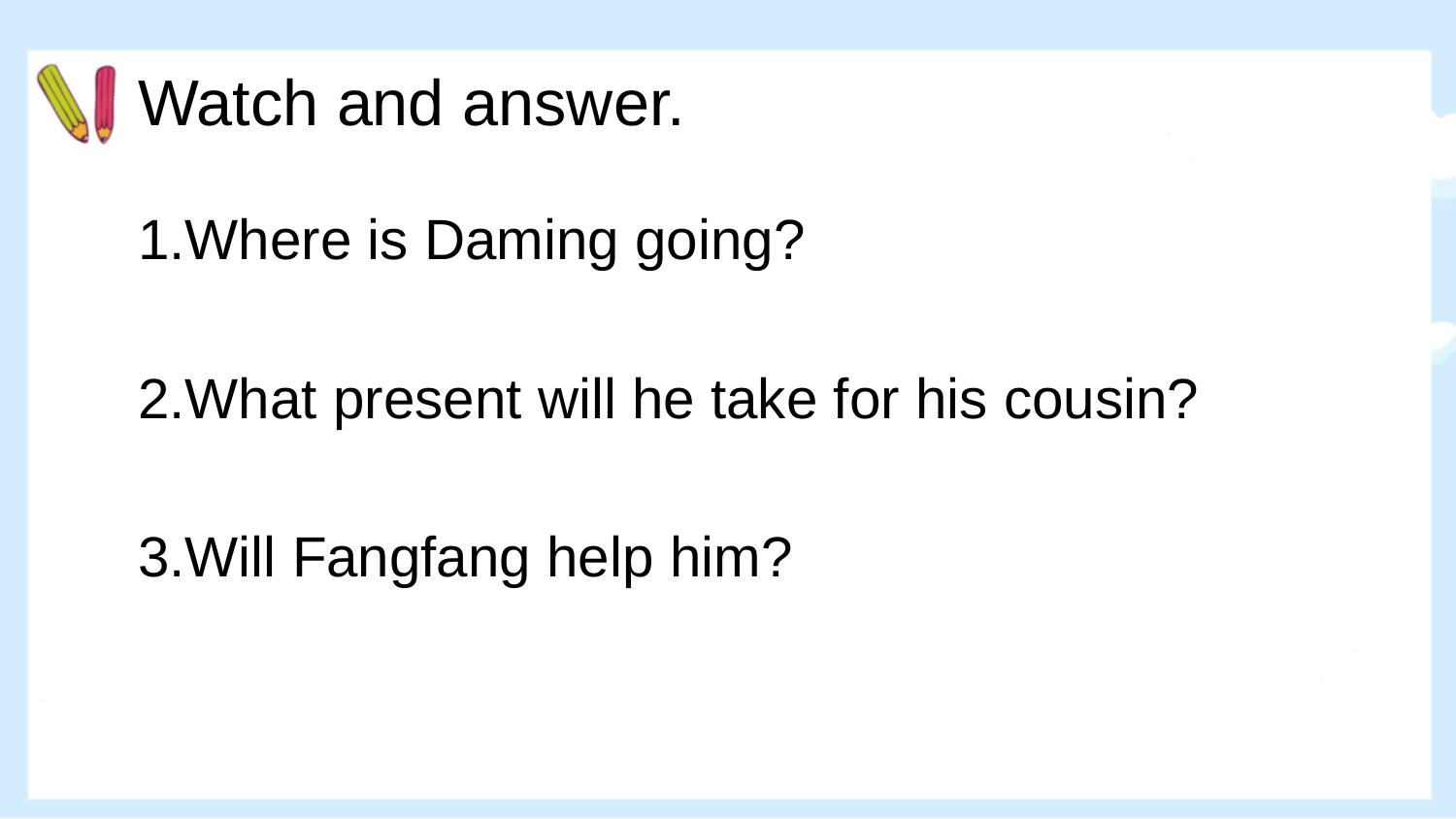

Watch and answer.
1.Where is Daming going?

2.What present will he take for his cousin?

3.Will Fangfang help him?